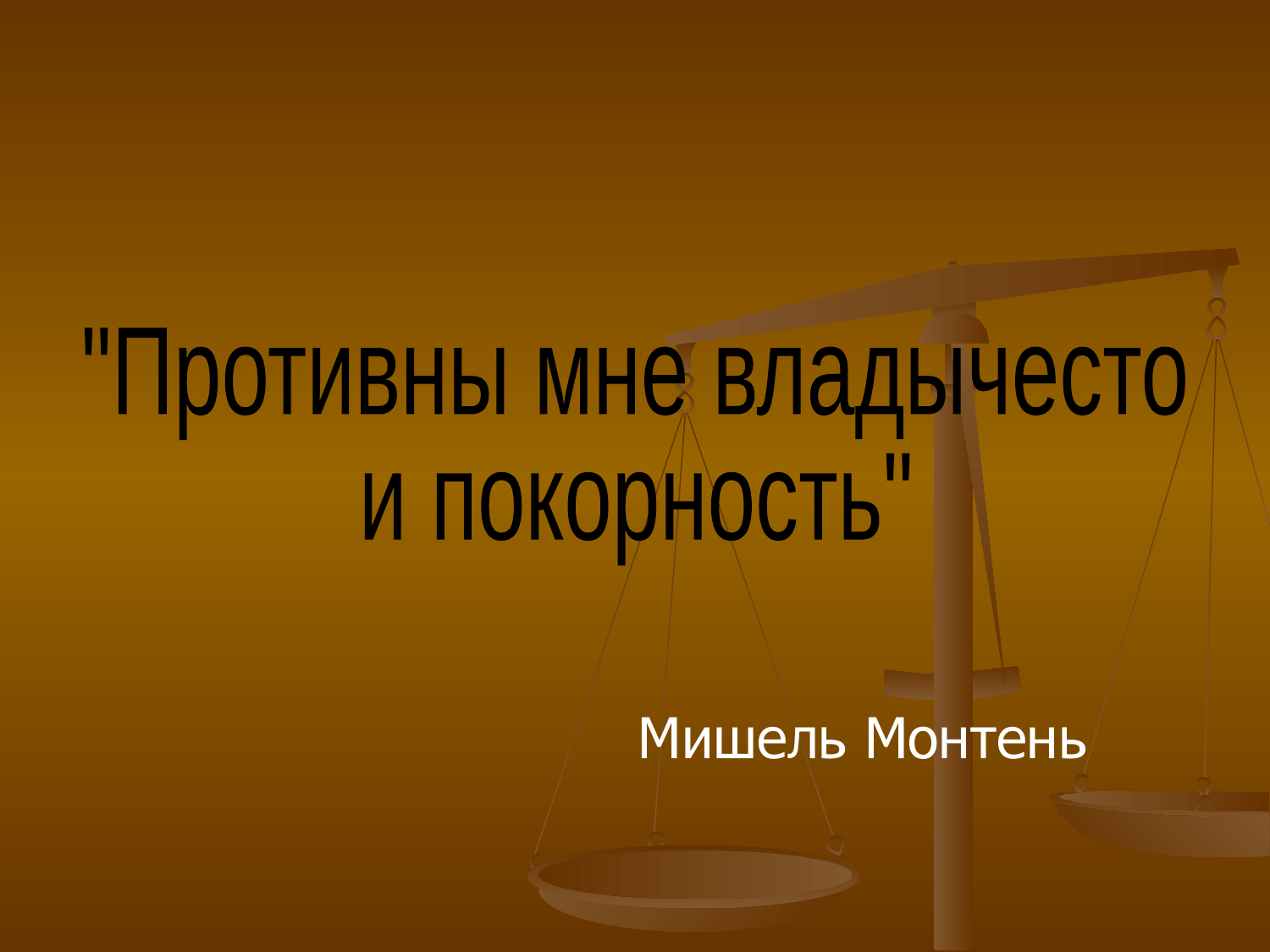

Мишель Монтень
"Противны мне владычесто
и покорность"